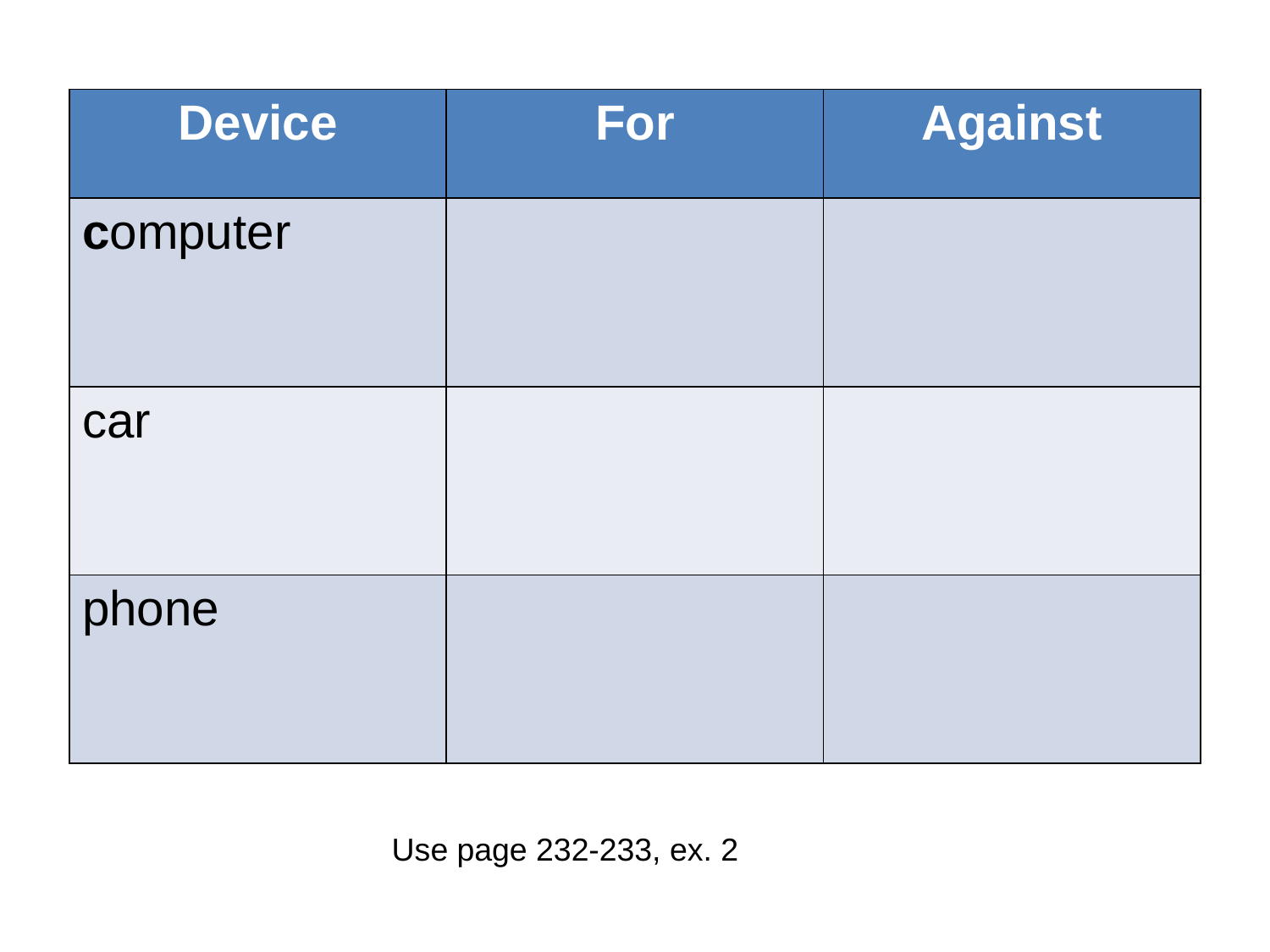

| Device | For | Against |
| --- | --- | --- |
| сomputer |  |  |
| car |  |  |
| phone |  |  |
Use page 232-233, ex. 2